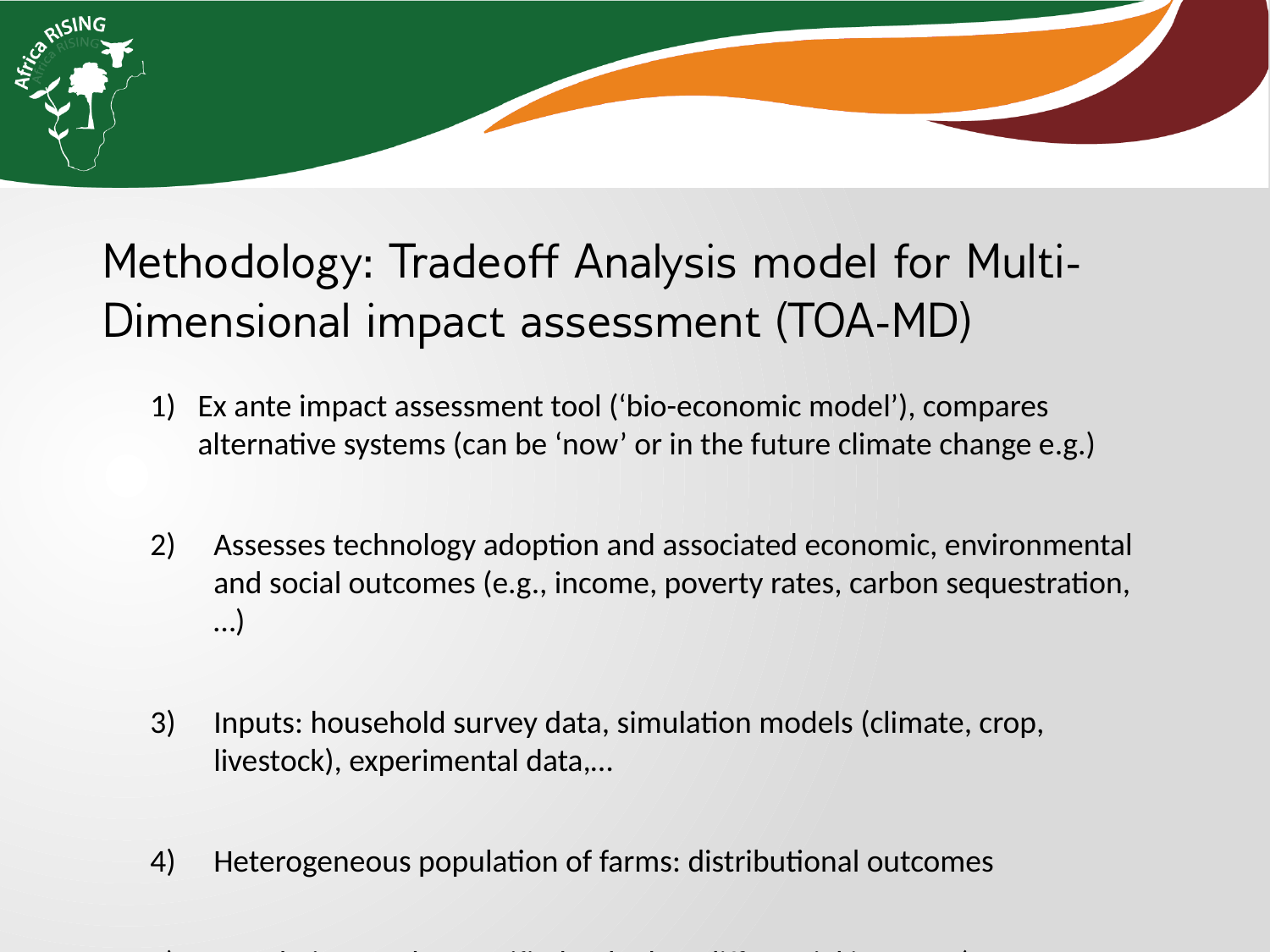

Methodology: Tradeoff Analysis model for Multi-Dimensional impact assessment (TOA-MD)

Ex ante impact assessment tool (‘bio-economic model’), compares alternative systems (can be ‘now’ or in the future climate change e.g.)

Assesses technology adoption and associated economic, environmental and social outcomes (e.g., income, poverty rates, carbon sequestration,…)

Inputs: household survey data, simulation models (climate, crop, livestock), experimental data,…

Heterogeneous population of farms: distributional outcomes

Population can be stratified to look at differential impacts (e.g., livestock ownership, farm or HH size, off farm income, gender,….)